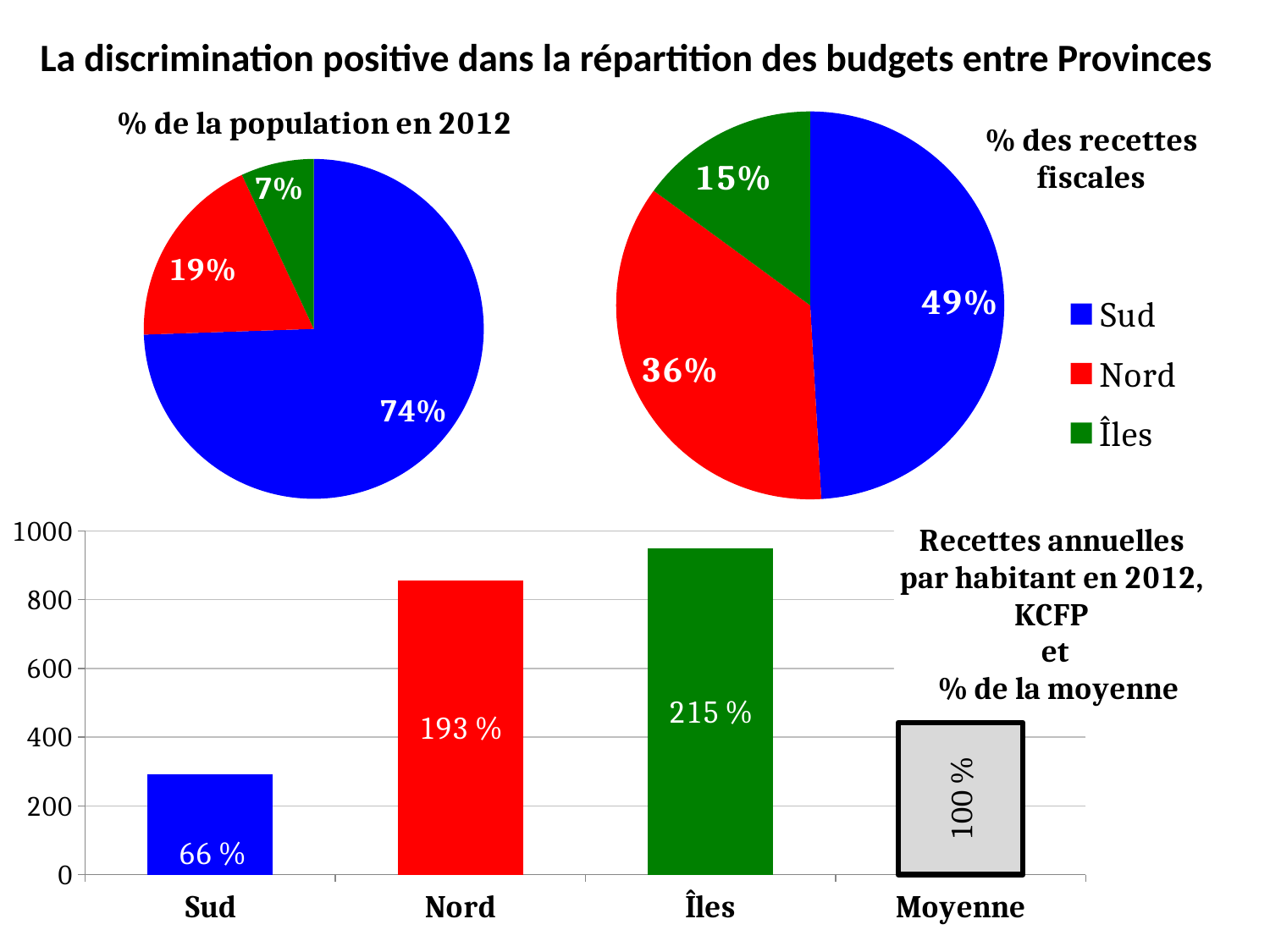

# La discrimination positive dans la répartition des budgets entre Provinces

### Chart: % de la population en 2012

| Category |  |
|---|---|
| Sud | 0.744600435114815 |
| Nord | 0.185919233513562 |
| Îles | 0.0694803313716227 |

### Chart: % des recettes
 fiscales

| Category |  |
|---|---|
| Sud | 0.49089469517023 |
| Nord | 0.359813495205419 |
| Îles | 0.149291809624351 |

### Chart: Recettes annuelles
par habitant en 2012,
KCFP
et
 % de la moyenne

| Category |  |
|---|---|
| Sud | 291.3967460696689 |
| Nord | 855.4069457370825 |
| Îles | 949.715980636316 |
| Moyenne | 441.9973286516689 |